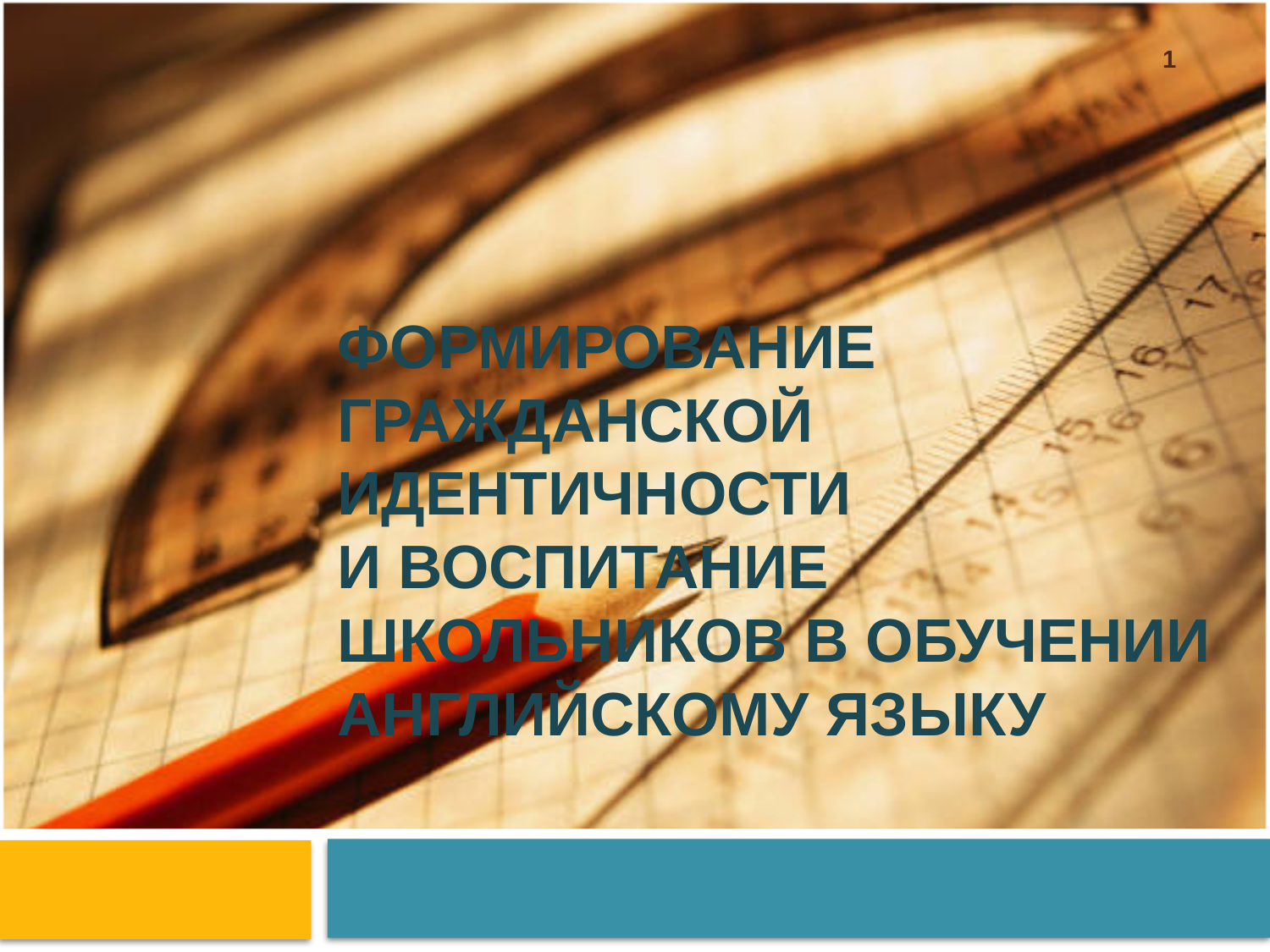

1
# Формирование гражданской идентичности и воспитание школьников в обучении английскому языку